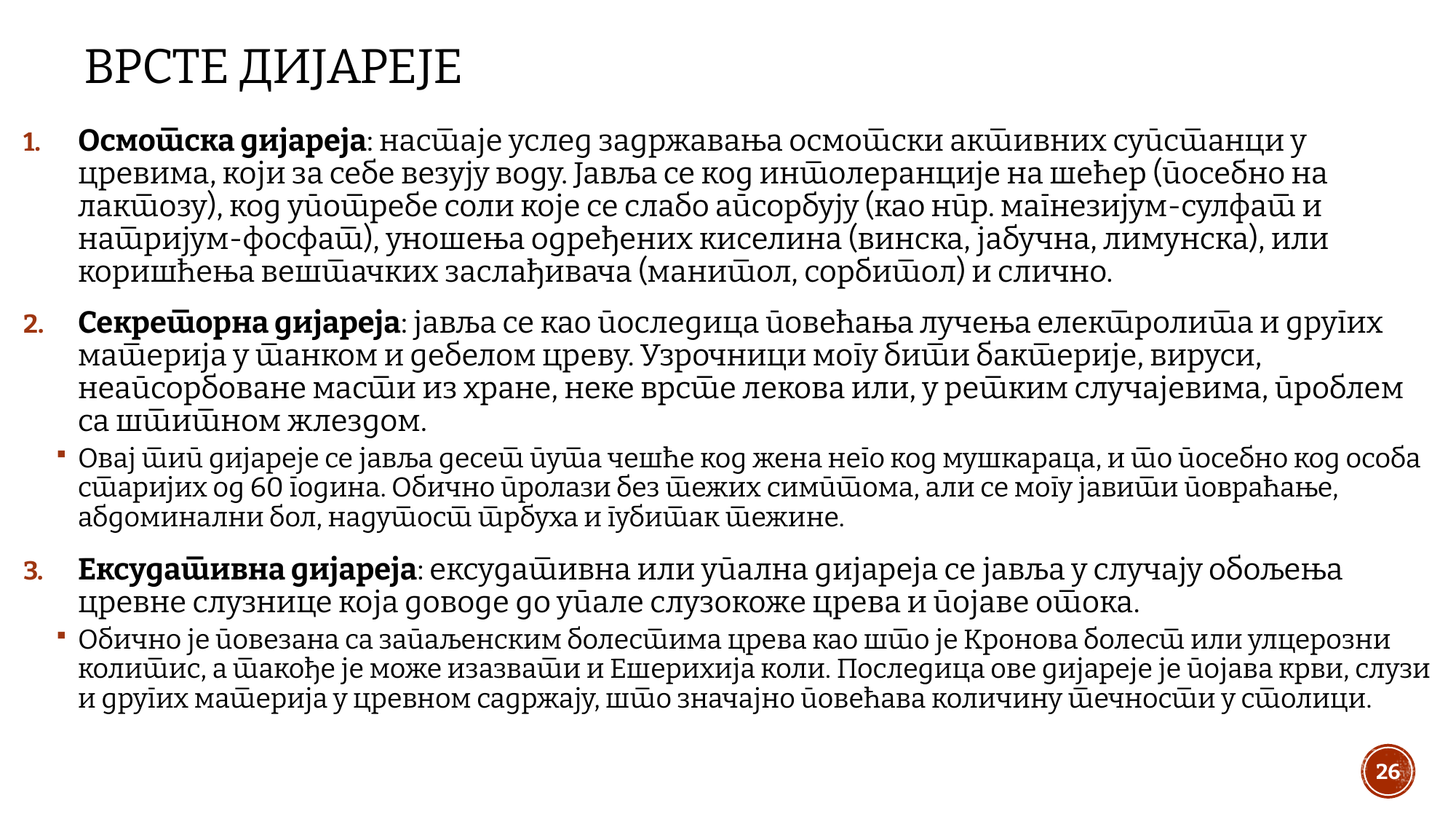

# Врсте дијареје
Осмотска дијареја: настаје услед задржавања осмотски активних супстанци у цревима, који за себе везују воду. Јавља се код интолеранције на шећер (посебно на лактозу), код употребе соли које се слабо апсорбују (као нпр. магнезијум-сулфат и натријум-фосфат), уношења одређених киселина (винска, јабучна, лимунска), или коришћења вештачких заслађивача (манитол, сорбитол) и слично.
Секреторна дијареја: јавља се као последица повећања лучења електролита и других материја у танком и дебелом цреву. Узрочници могу бити бактерије, вируси, неапсорбоване масти из хране, неке врсте лекова или, у ретким случајевима, проблем са штитном жлездом.
Овај тип дијареје се јавља десет пута чешће код жена него код мушкараца, и то посебно код особа старијих од 60 година. Обично пролази без тежих симптома, али се могу јавити повраћање, абдоминални бол, надутост трбуха и губитак тежине.
Ексудативна дијареја: ексудативна или упална дијареја се јавља у случају обољења цревне слузнице која доводе до упале слузокоже црева и појаве отока.
Обично је повезана са запаљенским болестима црева као што је Кронова болест или улцерозни колитис, а такође је може изазвати и Ешерихија коли. Последица ове дијареје је појава крви, слузи и других материја у цревном садржају, што значајно повећава количину течности у столици.

26